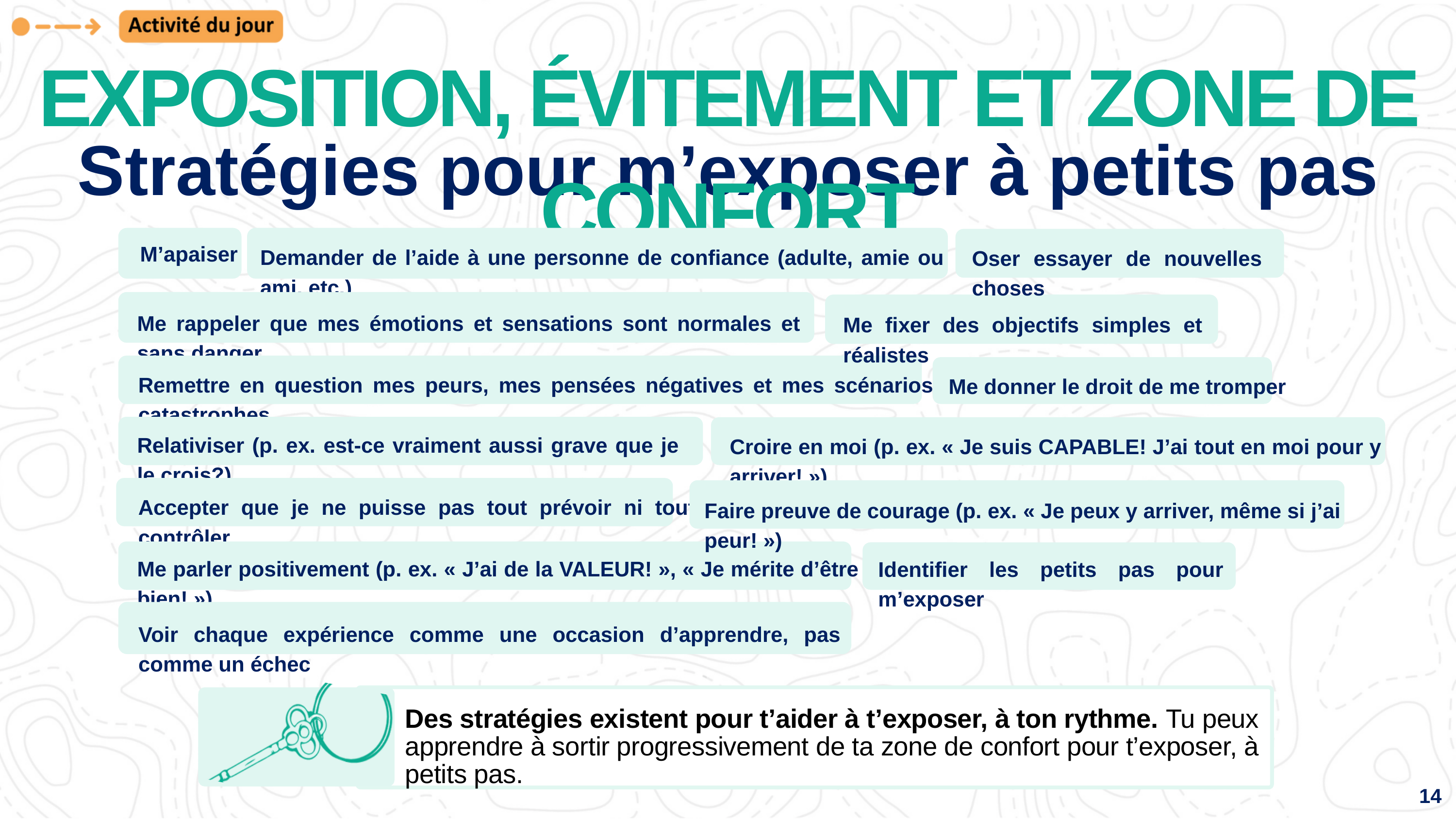

EXPOSITION, ÉVITEMENT ET ZONE DE CONFORT
Stratégies pour m’exposer à petits pas

M’apaiser
Demander de l’aide à une personne de confiance (adulte, amie ou ami, etc.)
Oser essayer de nouvelles choses

Me rappeler que mes émotions et sensations sont normales et sans danger
Me fixer des objectifs simples et réalistes

Remettre en question mes peurs, mes pensées négatives et mes scénarios catastrophes
Me donner le droit de me tromper

Relativiser (p. ex. est-ce vraiment aussi grave que je le crois?)
Croire en moi (p. ex. « Je suis CAPABLE! J’ai tout en moi pour y arriver! »)

Accepter que je ne puisse pas tout prévoir ni tout contrôler
Faire preuve de courage (p. ex. « Je peux y arriver, même si j’ai peur! »)

Me parler positivement (p. ex. « J’ai de la VALEUR! », « Je mérite d’être bien! »)
Identifier les petits pas pour m’exposer

Voir chaque expérience comme une occasion d’apprendre, pas comme un échec

Des stratégies existent pour t’aider à t’exposer, à ton rythme. Tu peux apprendre à sortir progressivement de ta zone de confort pour t’exposer, à petits pas.
14